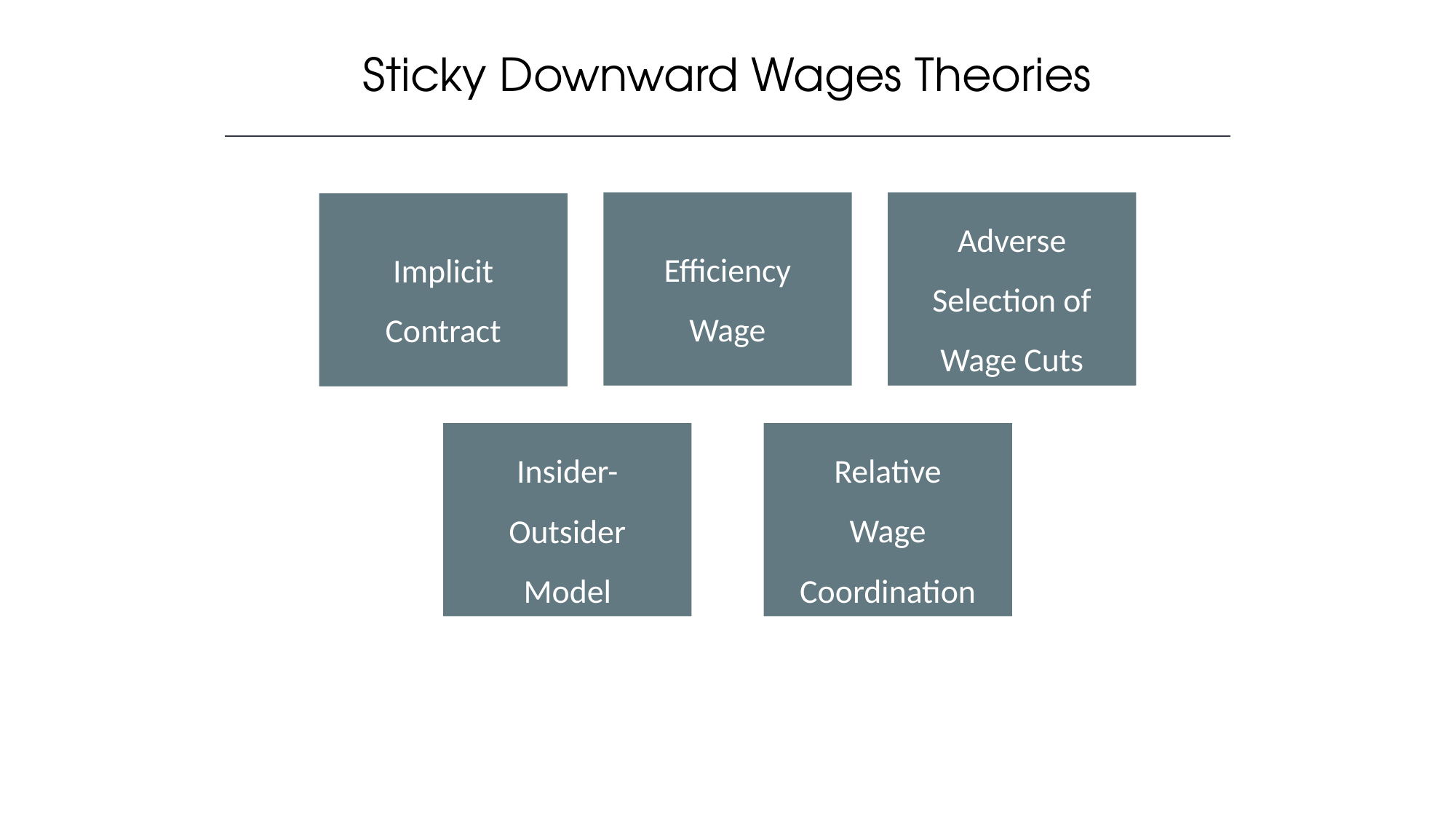

Sticky Downward Wages Theories
HAWKES LEARNING

Efficiency Wage

Adverse Selection of Wage Cuts

Implicit Contract

Insider-Outsider Model

Relative Wage Coordination